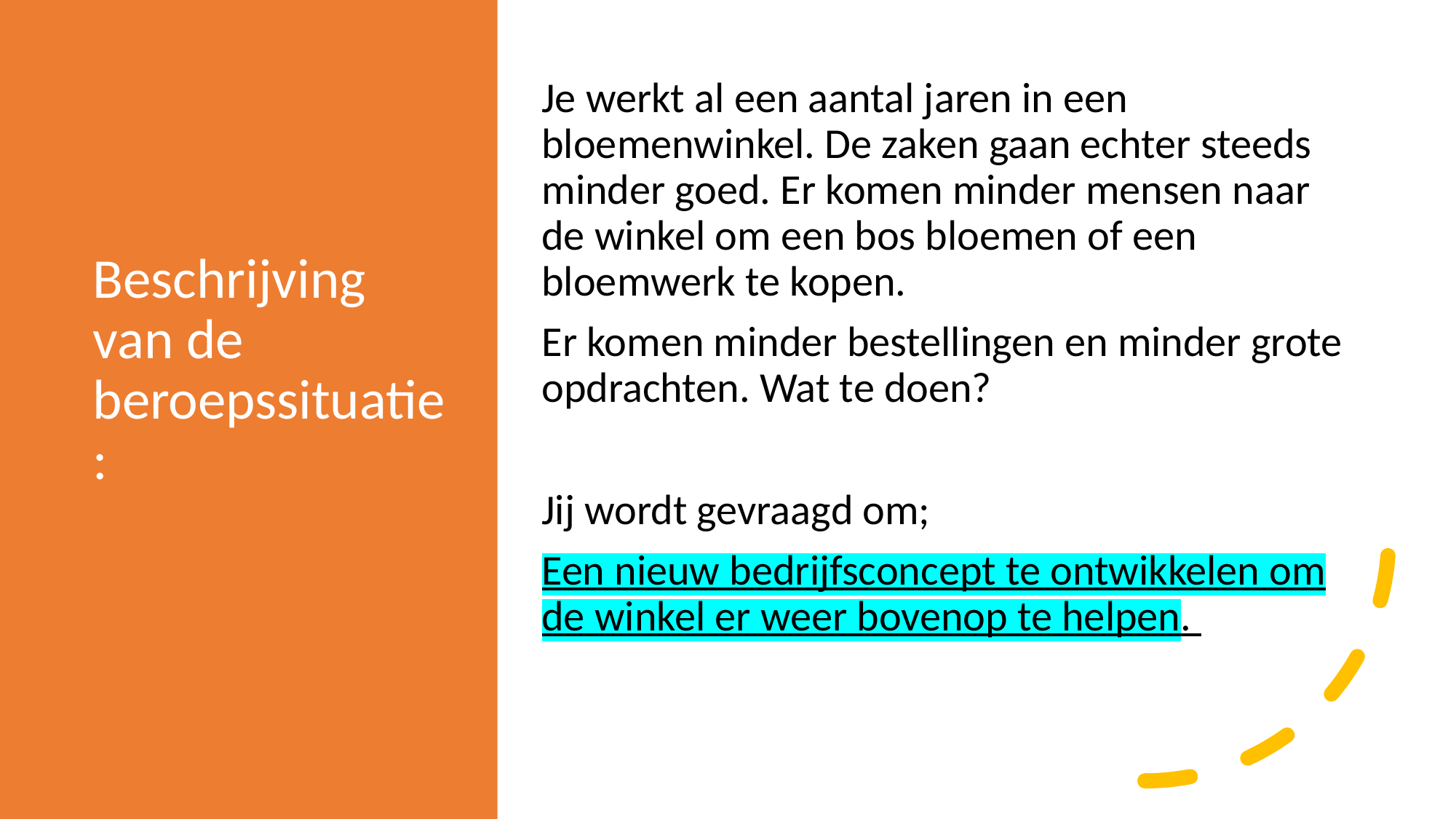

# Beschrijving van de beroepssituatie:
Je werkt al een aantal jaren in een bloemenwinkel. De zaken gaan echter steeds minder goed. Er komen minder mensen naar de winkel om een bos bloemen of een bloemwerk te kopen.
Er komen minder bestellingen en minder grote opdrachten. Wat te doen?

Jij wordt gevraagd om;
Een nieuw bedrijfsconcept te ontwikkelen om de winkel er weer bovenop te helpen.